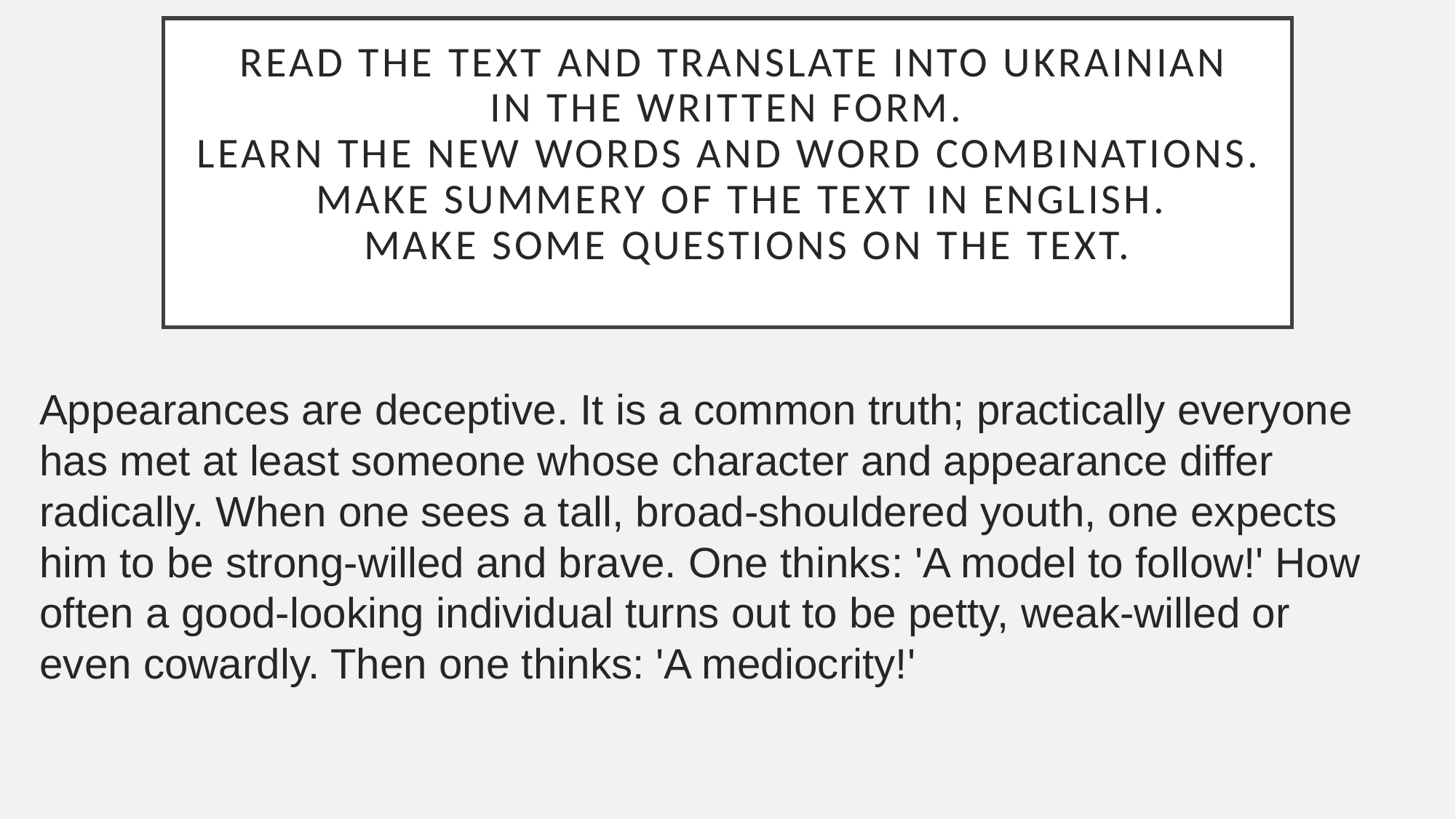

# Read the text and translate into Ukrainian in the written form. Learn the new words and word combinations.
  Make summery of the text in English.
   Make some questions on the text.

Appearances are deceptive. It is a common truth; practically everyone has met at least someone whose character and appearance differ radically. When one sees a tall, broad-shouldered youth, one expects him to be strong-willed and brave. One thinks: 'A model to follow!' How often a good-looking individual turns out to be petty, weak-willed or even cowardly. Then one thinks: 'A mediocrity!'